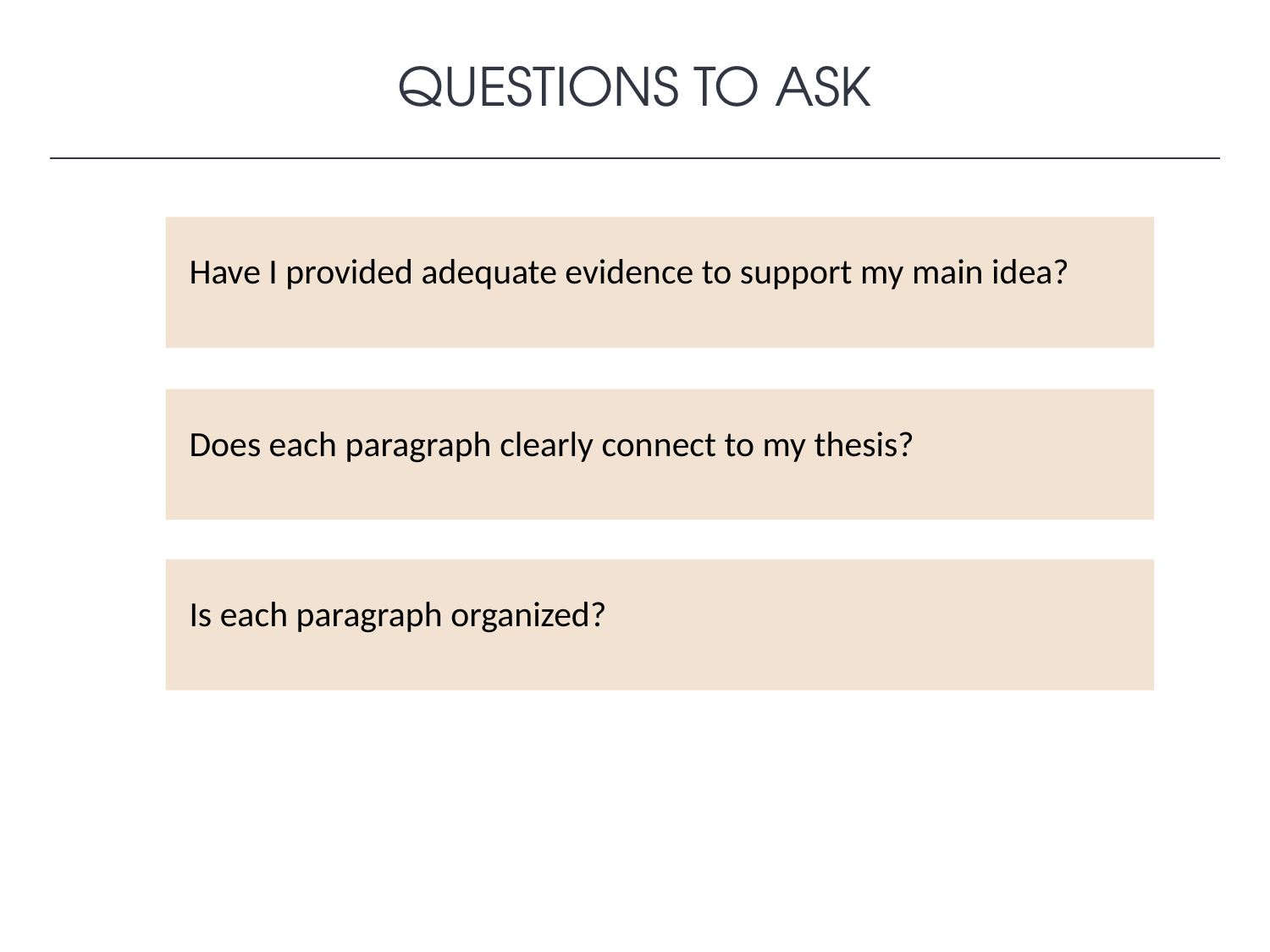

QUESTIONS TO ASK
HAWKES LEARNING

Have I provided adequate evidence to support my main idea?

Does each paragraph clearly connect to my thesis?

Is each paragraph organized?